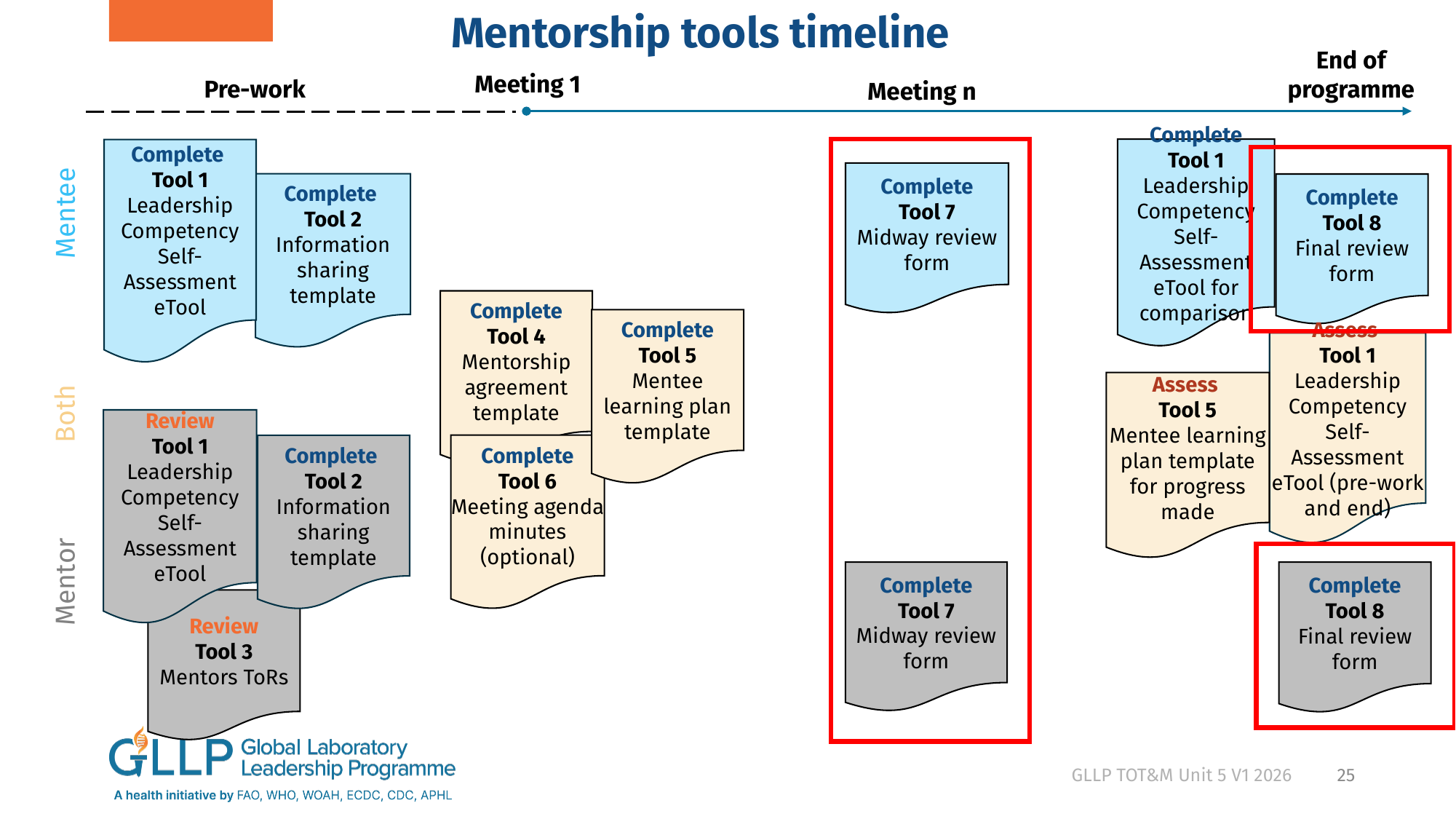

Mentorship tools timeline
End of programme
Meeting 1
Pre-work
Meeting n

Complete
Tool 1
Leadership Competency Self-Assessment eTool for comparison

Complete
Tool 1
Leadership Competency Self-Assessment eTool

Complete
Tool 7
Midway review form
Complete
Tool 2
Information sharing template
Complete
Tool 8
Final review form
Mentee
Complete
Tool 4
Mentorship agreement template
Complete
Tool 5
Mentee learning plan template
Assess
Tool 1
Leadership Competency Self-Assessment eTool (pre-work and end)
Assess
Tool 5
Mentee learning plan template for progress made
Review
Tool 1
Leadership Competency Self-Assessment eTool
Complete
Tool 6
Meeting agenda minutes (optional)
Complete
Tool 2
Information sharing template
Mentor             Both

Complete
Tool 7
Midway review form
Complete
Tool 8
Final review form
Review
Tool 3
Mentors ToRs
GLLP TOT&M Unit 5 V1 2026
25